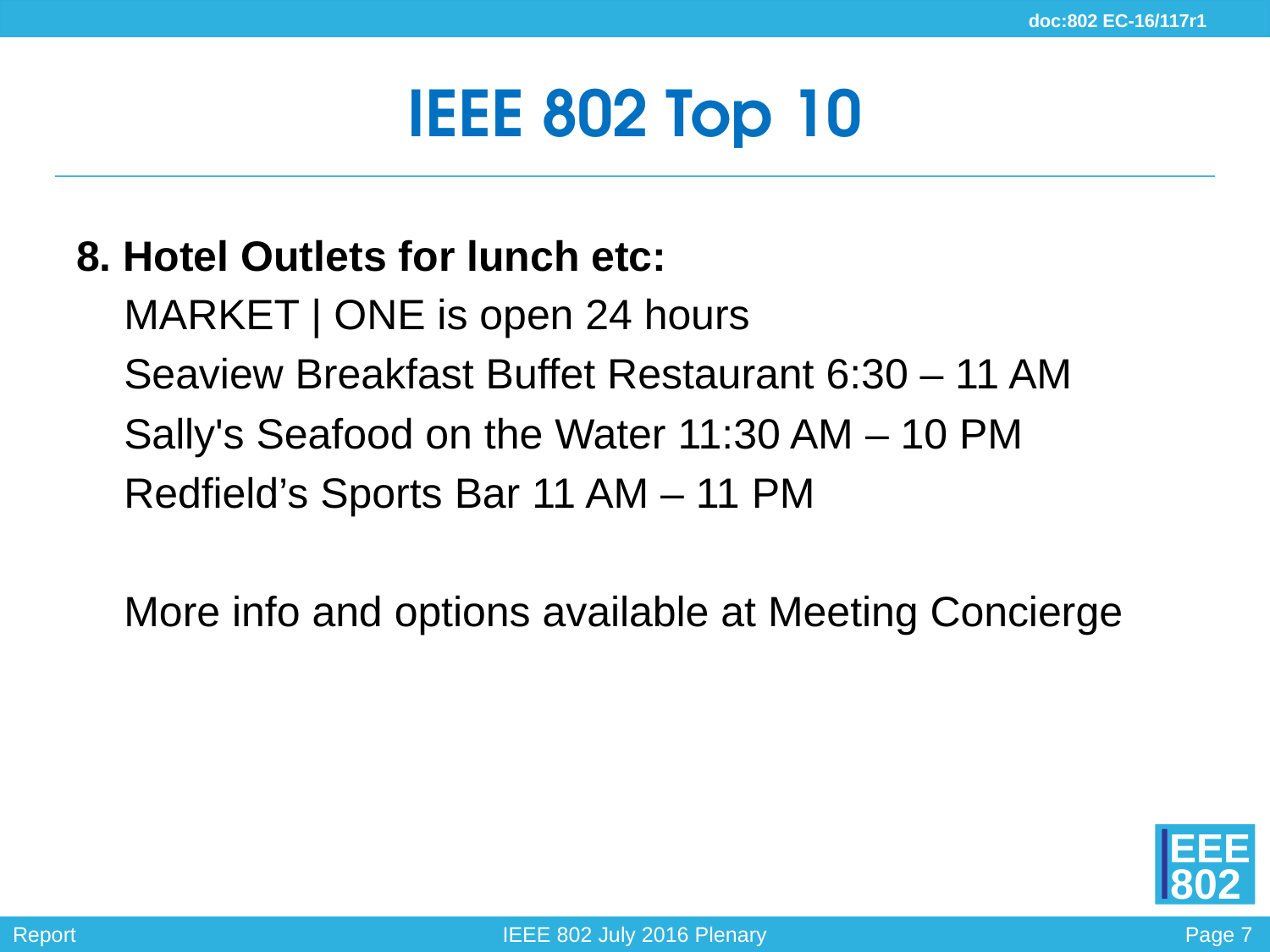

# IEEE 802 Top 10
8. Hotel Outlets for lunch etc:
	MARKET | ONE is open 24 hours
	Seaview Breakfast Buffet Restaurant 6:30 – 11 AM
	Sally's Seafood on the Water 11:30 AM – 10 PM
	Redfield’s Sports Bar 11 AM – 11 PM

	More info and options available at Meeting Concierge